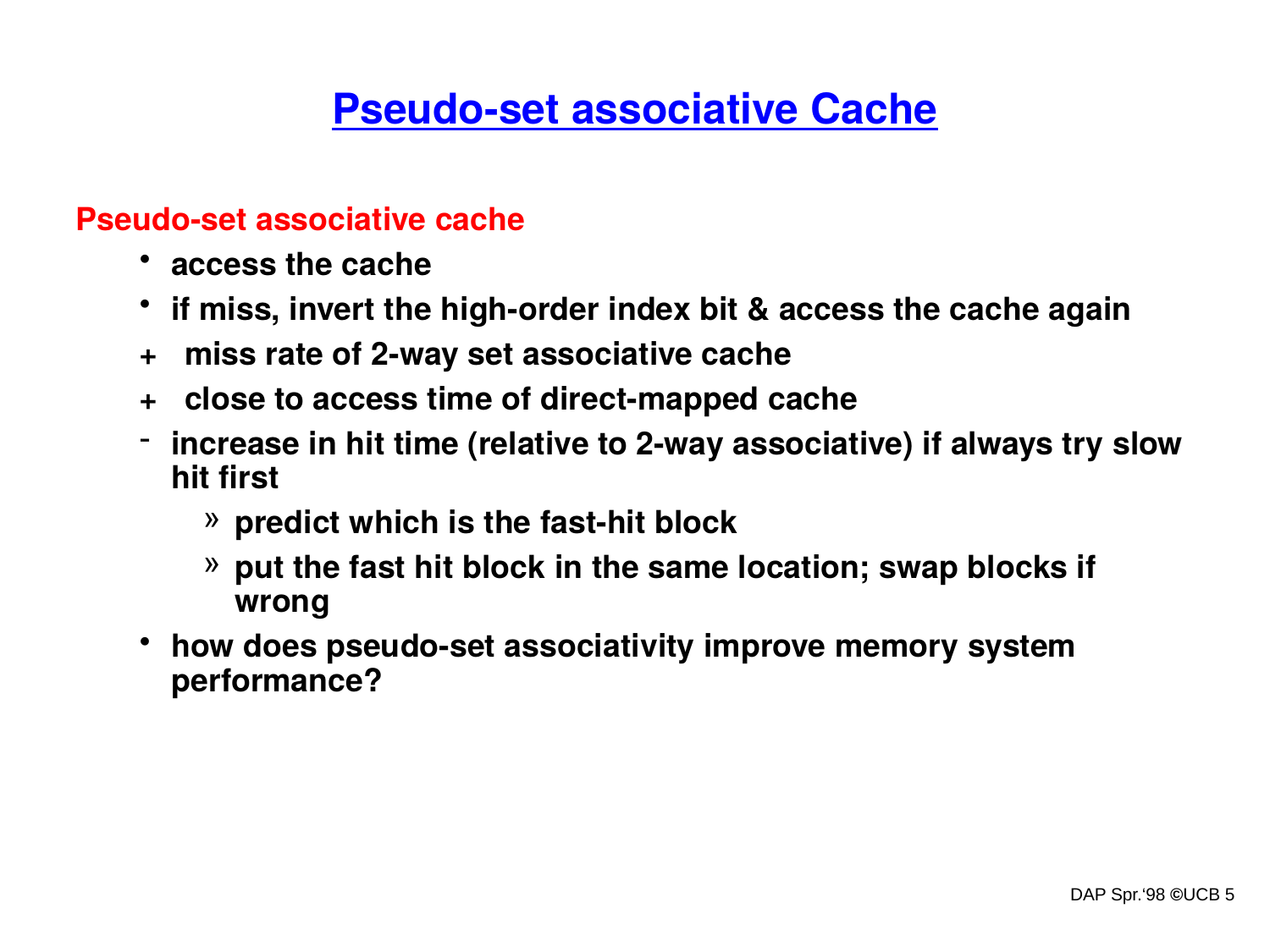

Spring 2003
CSE P54

# Pseudo-set associative Cache
Pseudo-set associative cache
access the cache
if miss, invert the high-order index bit & access the cache again
+   miss rate of 2-way set associative cache
+   close to access time of direct-mapped cache
increase in hit time (relative to 2-way associative) if always try slow hit first
predict which is the fast-hit block
put the fast hit block in the same location; swap blocks if wrong
how does pseudo-set associativity improve memory system performance?